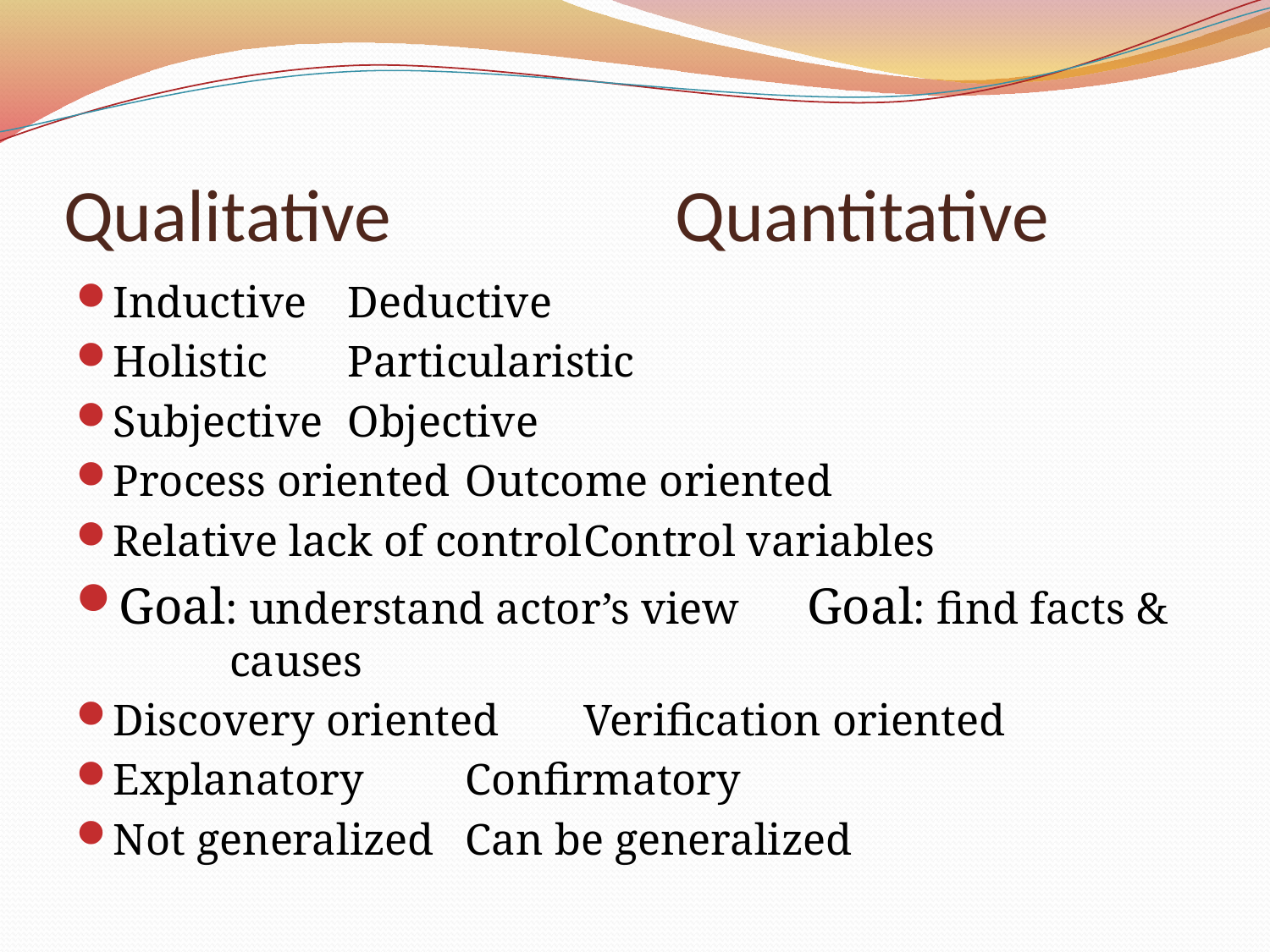

# Qualitative                 Quantitative
Inductive				Deductive
Holistic				Particularistic
Subjective				Objective
Process oriented			Outcome oriented
Relative lack of control		Control variables
Goal: understand actor’s view      Goal: find facts & 								causes
Discovery oriented		Verification oriented
Explanatory			Confirmatory
Not generalized		Can be generalized